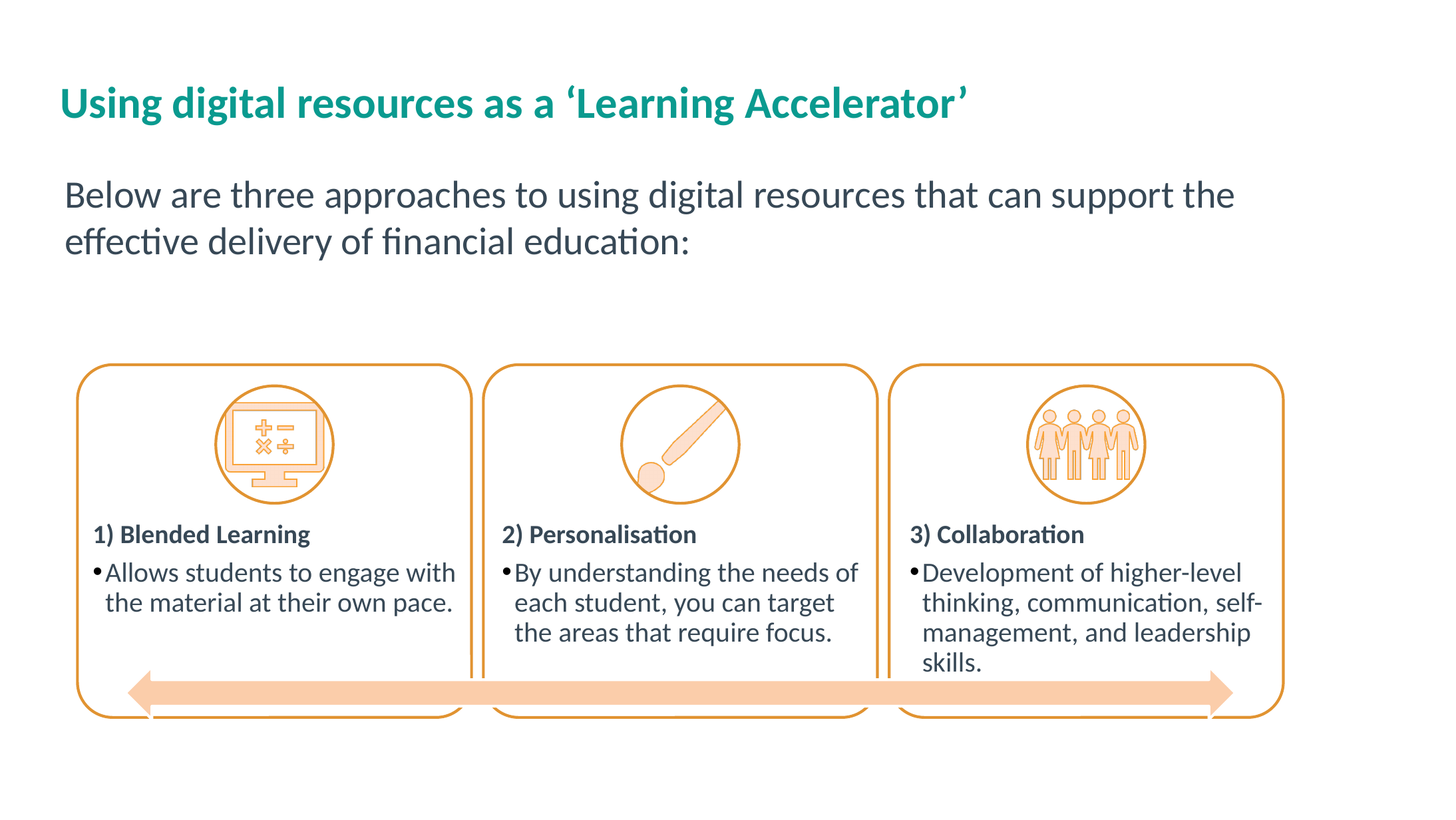

# Using digital resources as a ‘Learning Accelerator’
Below are three approaches to using digital resources that can support the effective delivery of financial education:

3) Collaboration
Development of higher-level thinking, communication, self-management, and leadership skills..
1) Blended Learning
Allows students to engage with the material at their own pace.
2) Personalisation
By understanding the needs of each student, you can target the areas that require focus.